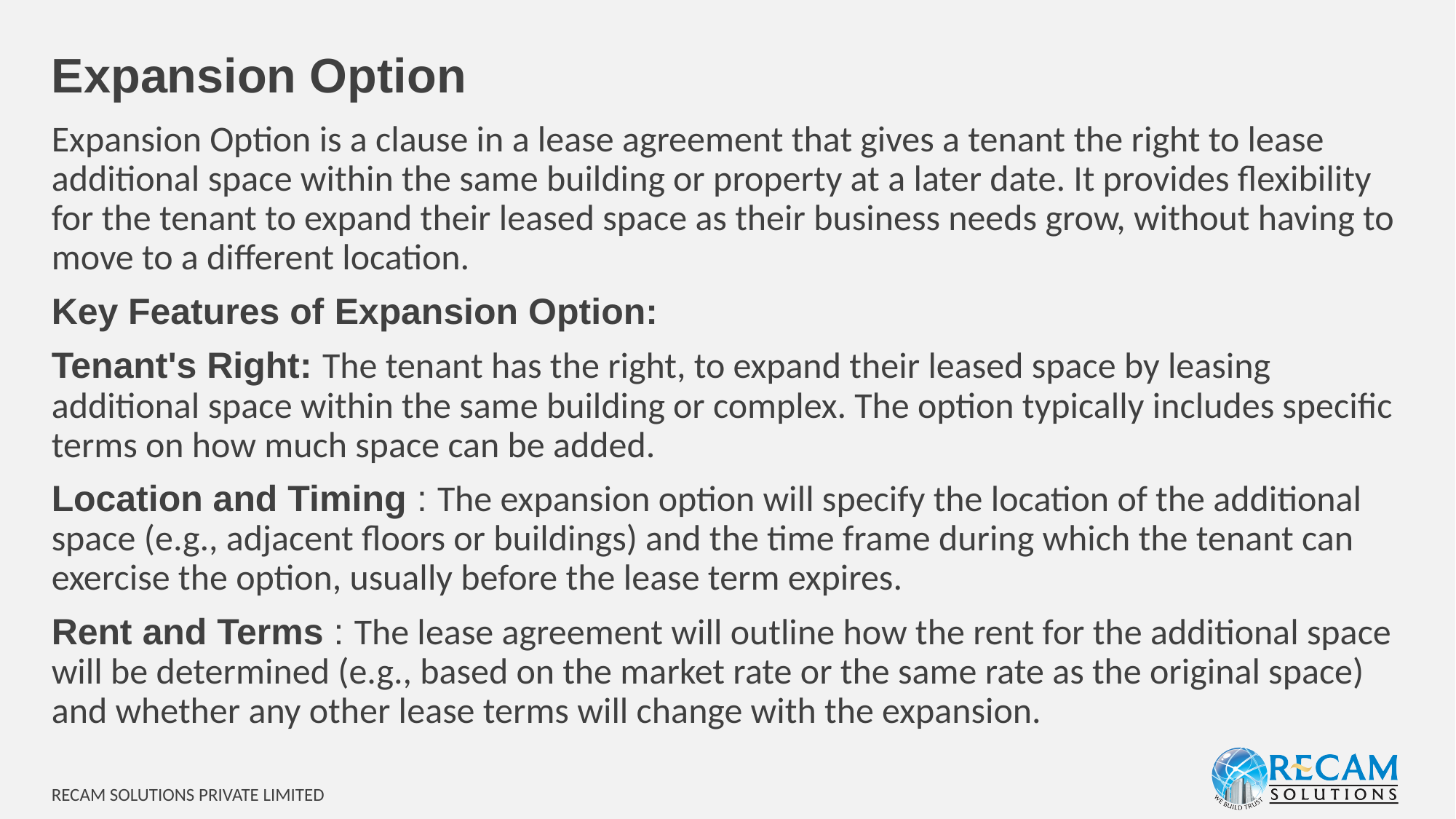

# Expansion Option
Expansion Option is a clause in a lease agreement that gives a tenant the right to lease additional space within the same building or property at a later date. It provides flexibility for the tenant to expand their leased space as their business needs grow, without having to move to a different location.
Key Features of Expansion Option:
Tenant's Right: The tenant has the right, to expand their leased space by leasing additional space within the same building or complex. The option typically includes specific terms on how much space can be added.
Location and Timing : The expansion option will specify the location of the additional space (e.g., adjacent floors or buildings) and the time frame during which the tenant can exercise the option, usually before the lease term expires.
Rent and Terms : The lease agreement will outline how the rent for the additional space will be determined (e.g., based on the market rate or the same rate as the original space) and whether any other lease terms will change with the expansion.
RECAM SOLUTIONS PRIVATE LIMITED